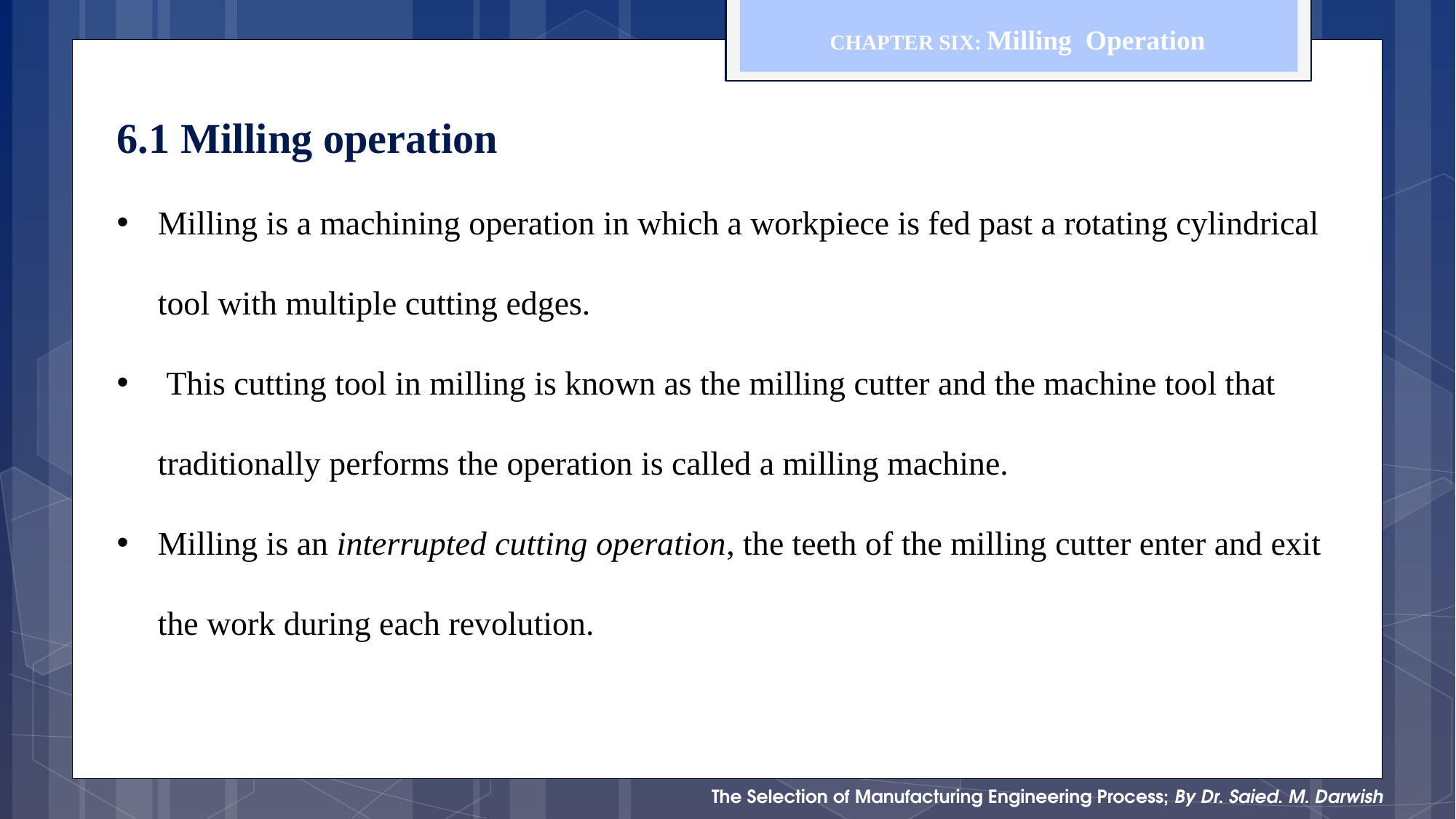

CHAPTER SIX: Milling  Operation
6.1 Milling operation
Milling is a machining operation in which a workpiece is fed past a rotating cylindrical tool with multiple cutting edges.
 This cutting tool in milling is known as the milling cutter and the machine tool that traditionally performs the operation is called a milling machine.
Milling is an interrupted cutting operation, the teeth of the milling cutter enter and exit the work during each revolution.